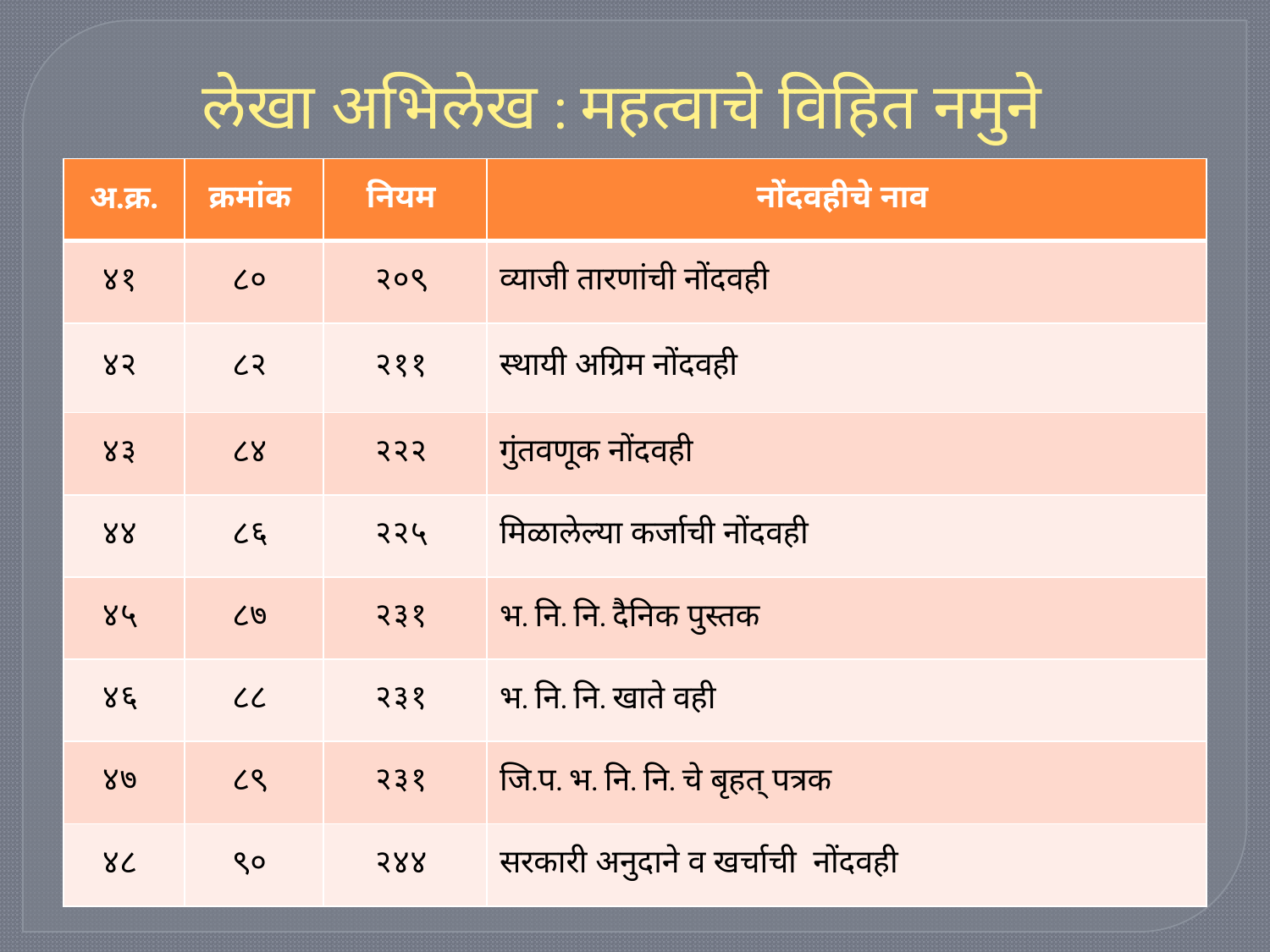

# लेखा अभिलेख : महत्वाचे विहित नमुने
| अ.क्र. | क्रमांक | नियम | नोंदवहीचे नाव |
| --- | --- | --- | --- |
| ४१ | ८० | २०९ | व्याजी तारणांची नोंदवही |
| ४२ | ८२ | २११ | स्थायी अग्रिम नोंदवही |
| ४३ | ८४ | २२२ | गुंतवणूक नोंदवही |
| ४४ | ८६ | २२५ | मिळालेल्या कर्जाची नोंदवही |
| ४५ | ८७ | २३१ | भ. नि. नि. दैनिक पुस्तक |
| ४६ | ८८ | २३१ | भ. नि. नि. खाते वही |
| ४७ | ८९ | २३१ | जि.प. भ. नि. नि. चे बृहत् पत्रक |
| ४८ | ९० | २४४ | सरकारी अनुदाने व खर्चाची नोंदवही |